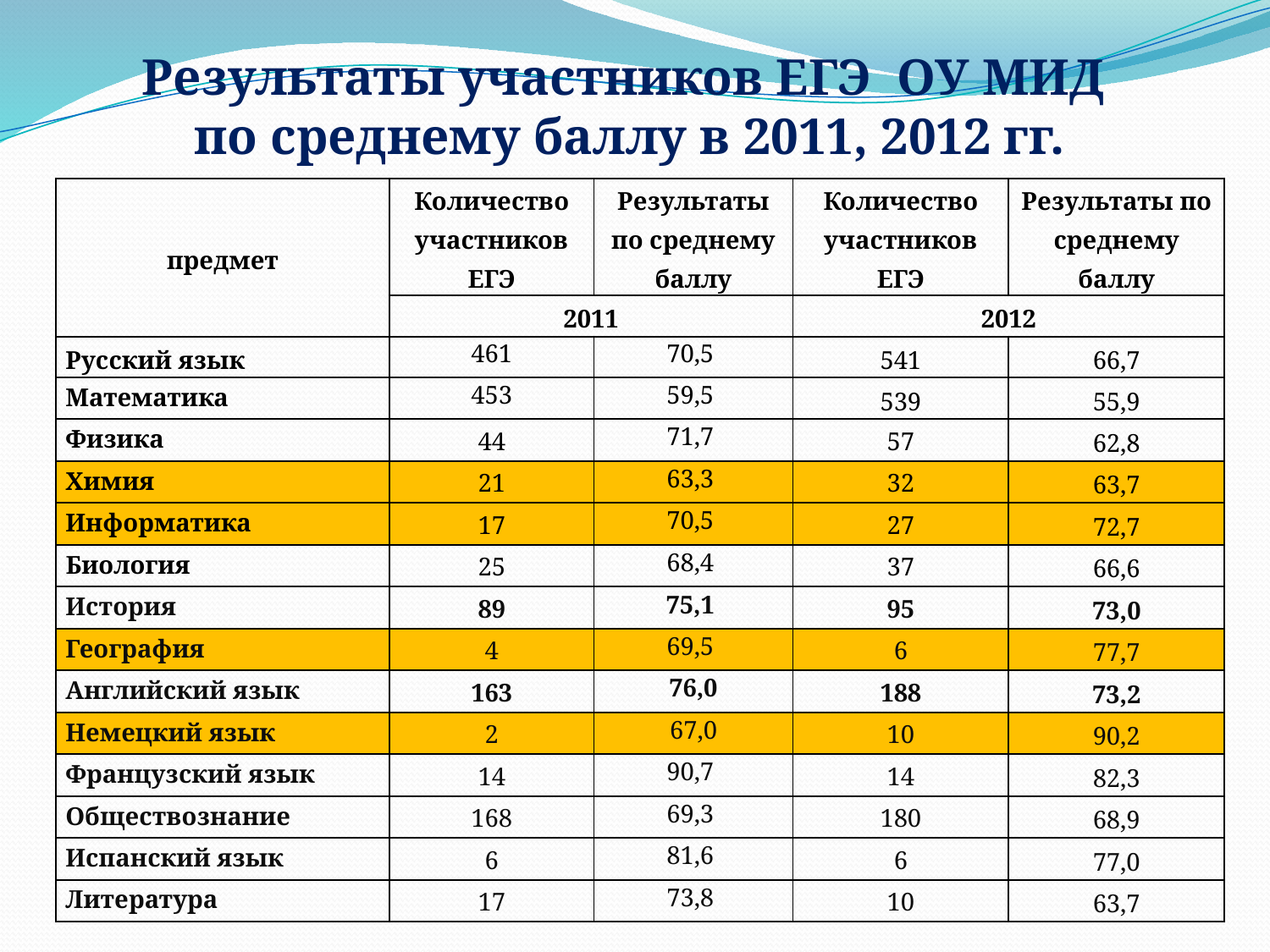

Результаты участников ЕГЭ  ОУ МИД
по среднему баллу в 2011, 2012 гг.
| предмет | Количество участников ЕГЭ | Результаты по среднему баллу | Количество участников ЕГЭ | Результаты по среднему баллу |
| --- | --- | --- | --- | --- |
|  | 2011 |  | 2012 |  |
| Русский язык | 461 | 70,5 | 541 | 66,7 |
| Математика | 453 | 59,5 | 539 | 55,9 |
| Физика | 44 | 71,7 | 57 | 62,8 |
| Химия | 21 | 63,3 | 32 | 63,7 |
| Информатика | 17 | 70,5 | 27 | 72,7 |
| Биология | 25 | 68,4 | 37 | 66,6 |
| История | 89 | 75,1 | 95 | 73,0 |
| География | 4 | 69,5 | 6 | 77,7 |
| Английский язык | 163 | 76,0 | 188 | 73,2 |
| Немецкий язык | 2 | 67,0 | 10 | 90,2 |
| Французский язык | 14 | 90,7 | 14 | 82,3 |
| Обществознание | 168 | 69,3 | 180 | 68,9 |
| Испанский язык | 6 | 81,6 | 6 | 77,0 |
| Литература | 17 | 73,8 | 10 | 63,7 |